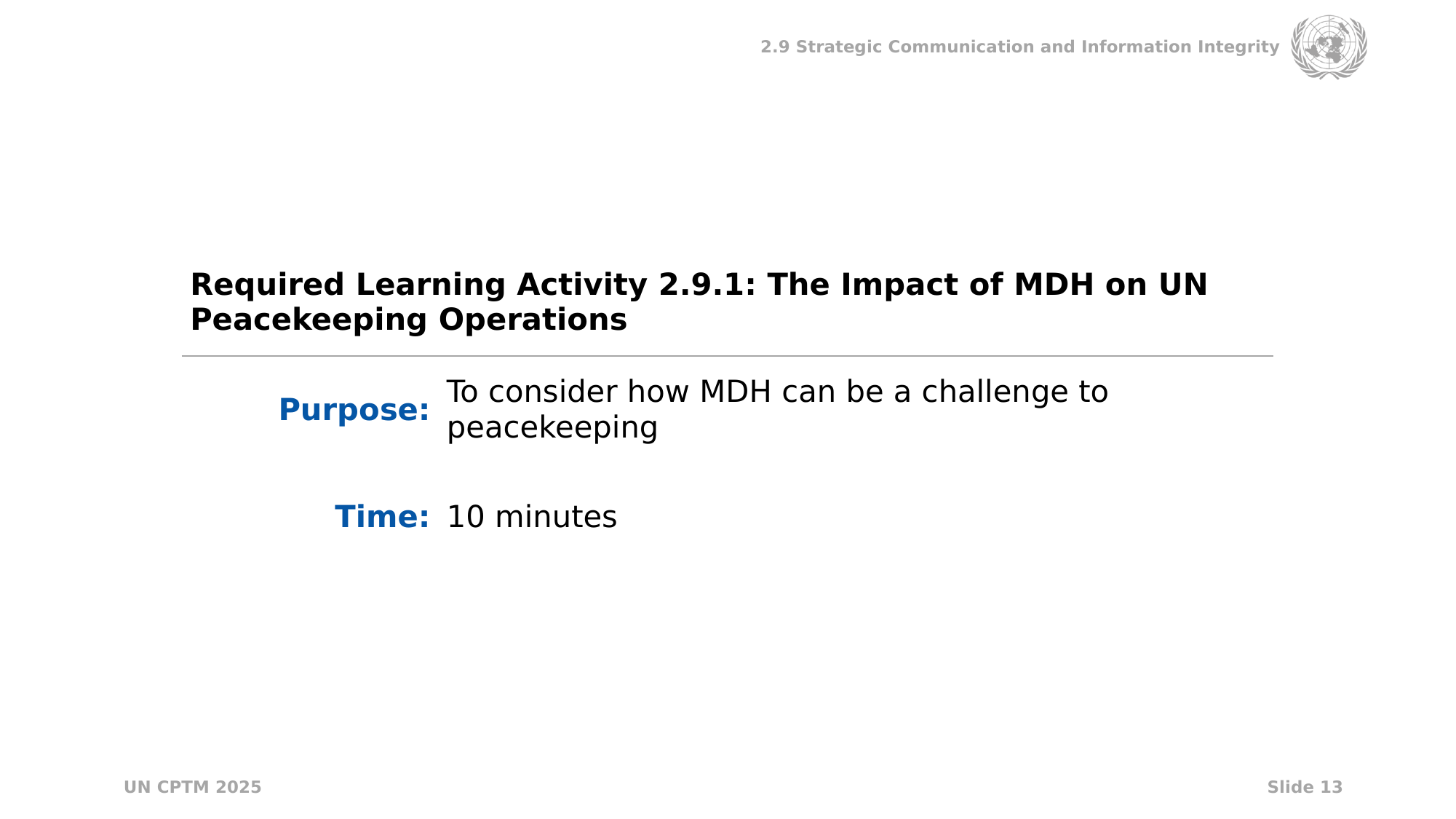

| Required Learning Activity 2.9.1: The Impact of MDH on UN Peacekeeping Operations |  |
| --- | --- |
| Purpose: | To consider how MDH can be a challenge to peacekeeping |
| Time: | 10 minutes |